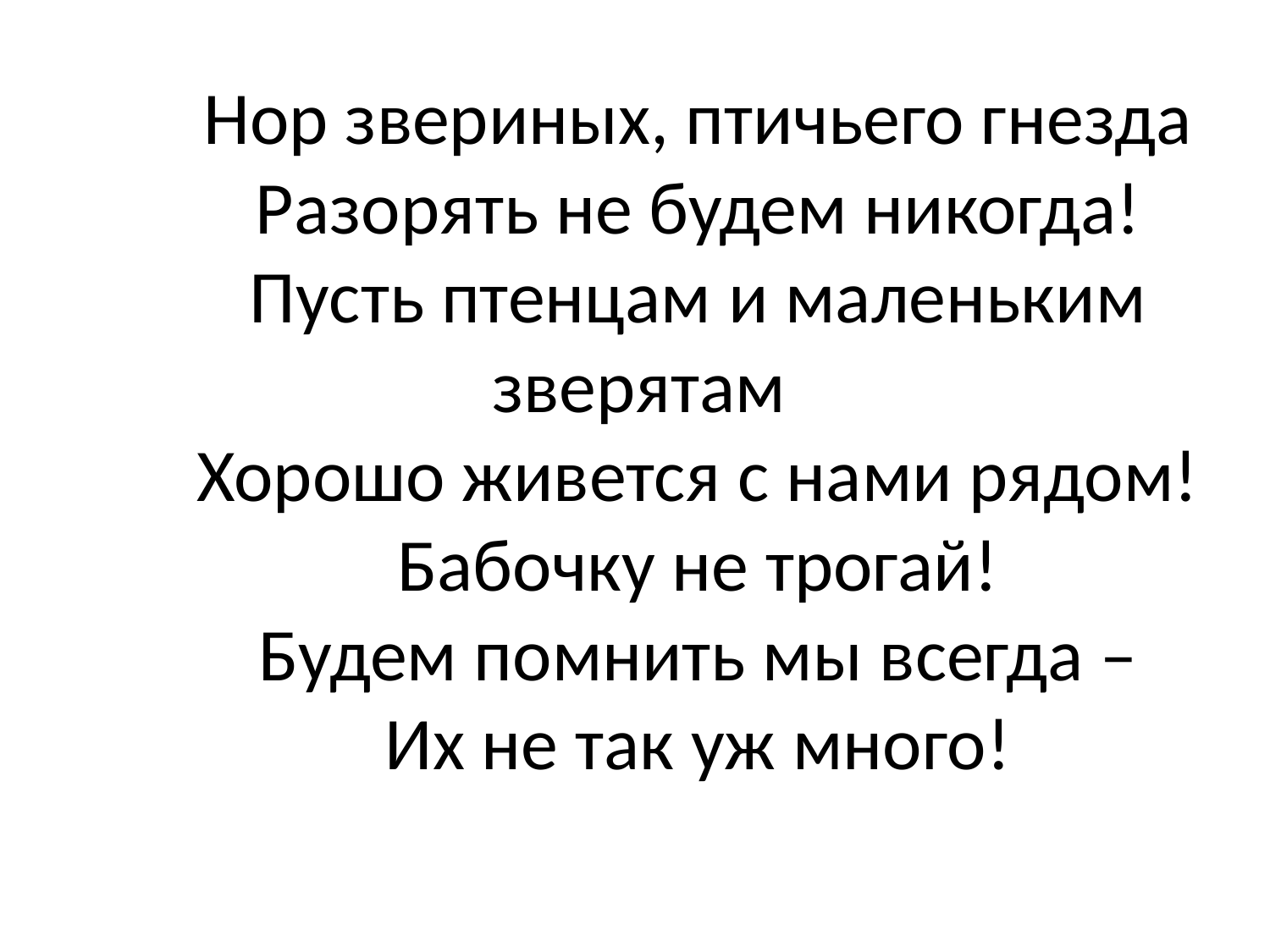

# Нор звериных, птичьего гнезда        Разорять не будем никогда!        Пусть птенцам и маленьким зверятам        Хорошо живется с нами рядом!        Бабочку не трогай!        Будем помнить мы всегда –        Их не так уж много!